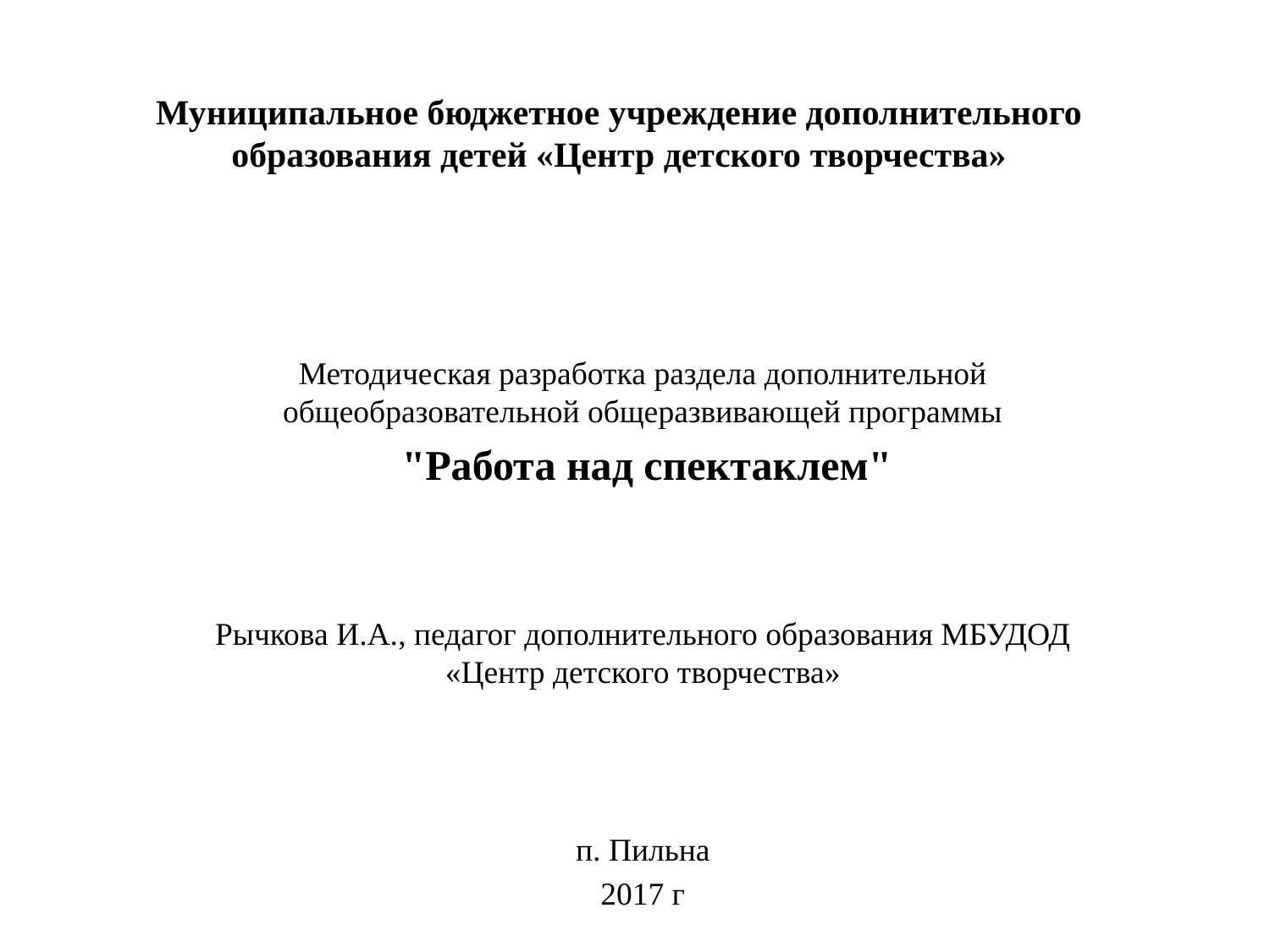

# Муниципальное бюджетное учреждение дополнительного образования детей «Центр детского творчества»

Методическая разработка раздела дополнительной общеобразовательной общеразвивающей программы
 "Работа над спектаклем"

Рычкова И.А., педагог дополнительного образования МБУДОД «Центр детского творчества»

п. Пильна
2017 г